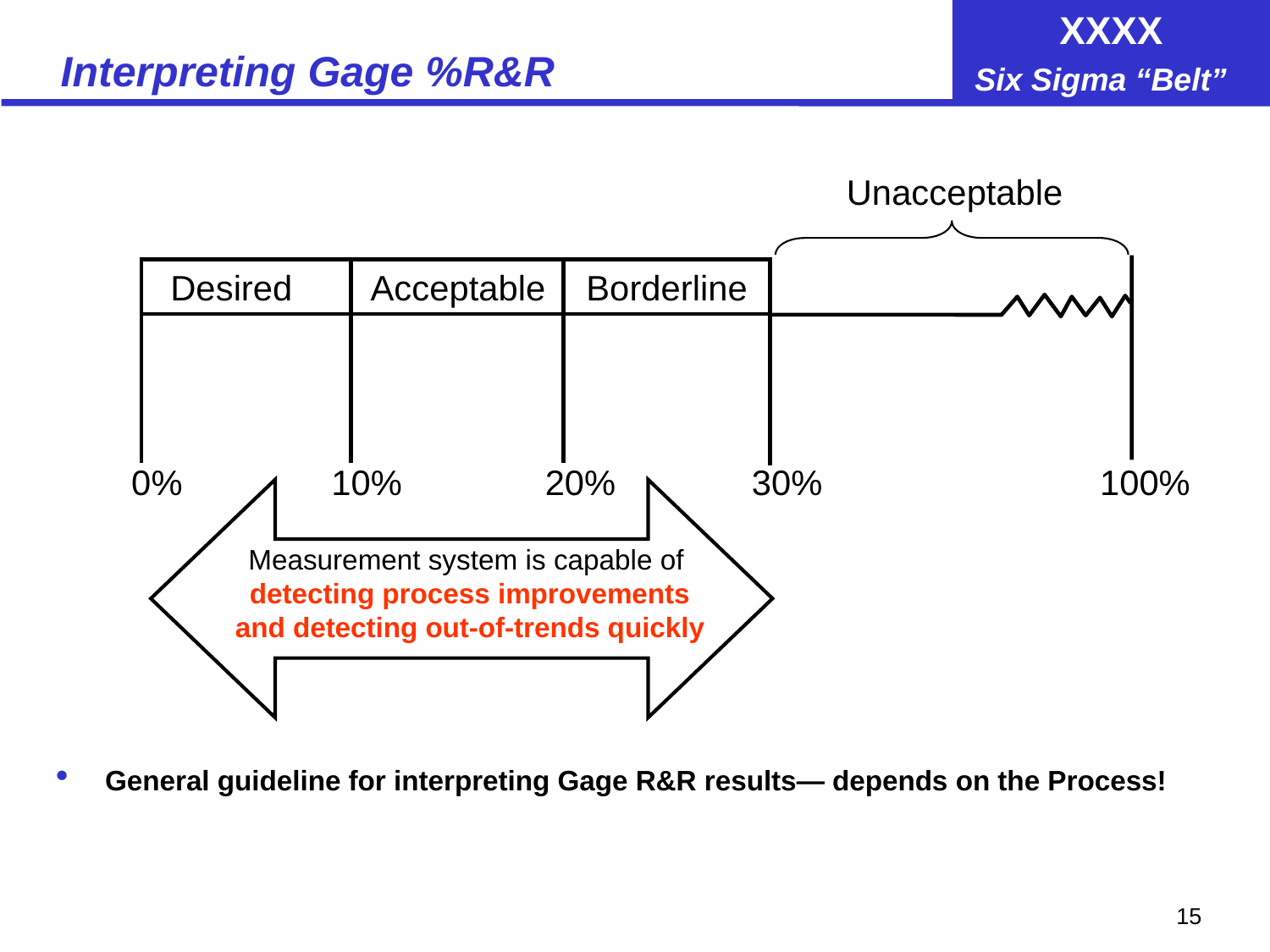

# Interpreting Gage %R&R

Unacceptable

Desired
Acceptable
 Borderline

0%
10%
20%
30%
100%

Measurement system is capable of
detecting process improvements
and detecting out-of-trends quickly
General guideline for interpreting Gage R&R results— depends on the Process!